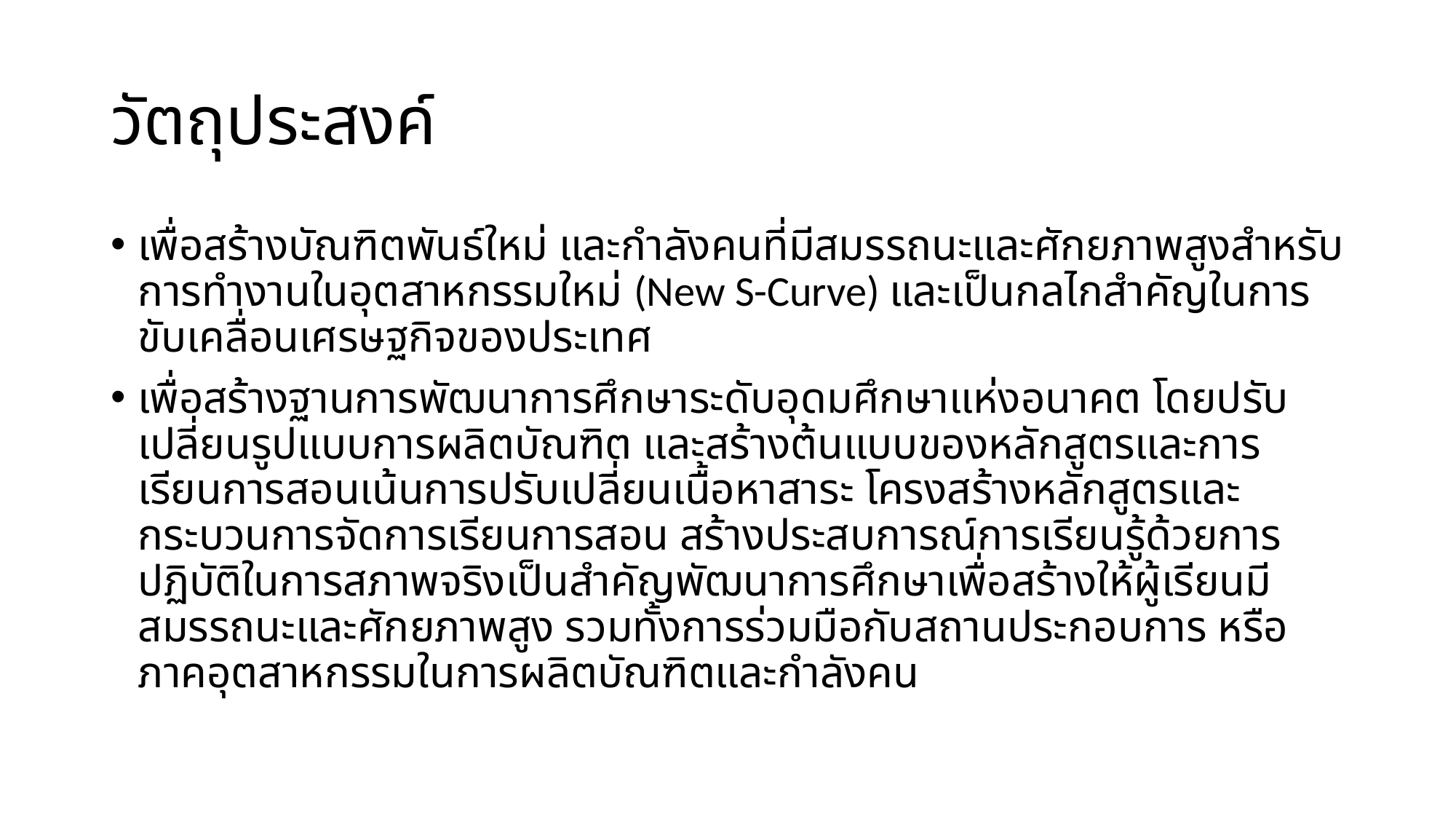

# วัตถุประสงค์
เพื่อสร้างบัณฑิตพันธ์ใหม่ และกำลังคนที่มีสมรรถนะและศักยภาพสูงสำหรับการทำงานในอุตสาหกรรมใหม่ (New S-Curve) และเป็นกลไกสำคัญในการขับเคลื่อนเศรษฐกิจของประเทศ
เพื่อสร้างฐานการพัฒนาการศึกษาระดับอุดมศึกษาแห่งอนาคต โดยปรับเปลี่ยนรูปแบบการผลิตบัณฑิต และสร้างต้นแบบของหลักสูตรและการเรียนการสอนเน้นการปรับเปลี่ยนเนื้อหาสาระ โครงสร้างหลักสูตรและกระบวนการจัดการเรียนการสอน สร้างประสบการณ์การเรียนรู้ด้วยการปฏิบัติในการสภาพจริงเป็นสำคัญพัฒนาการศึกษาเพื่อสร้างให้ผู้เรียนมีสมรรถนะและศักยภาพสูง รวมทั้งการร่วมมือกับสถานประกอบการ หรือภาคอุตสาหกรรมในการผลิตบัณฑิตและกำลังคน